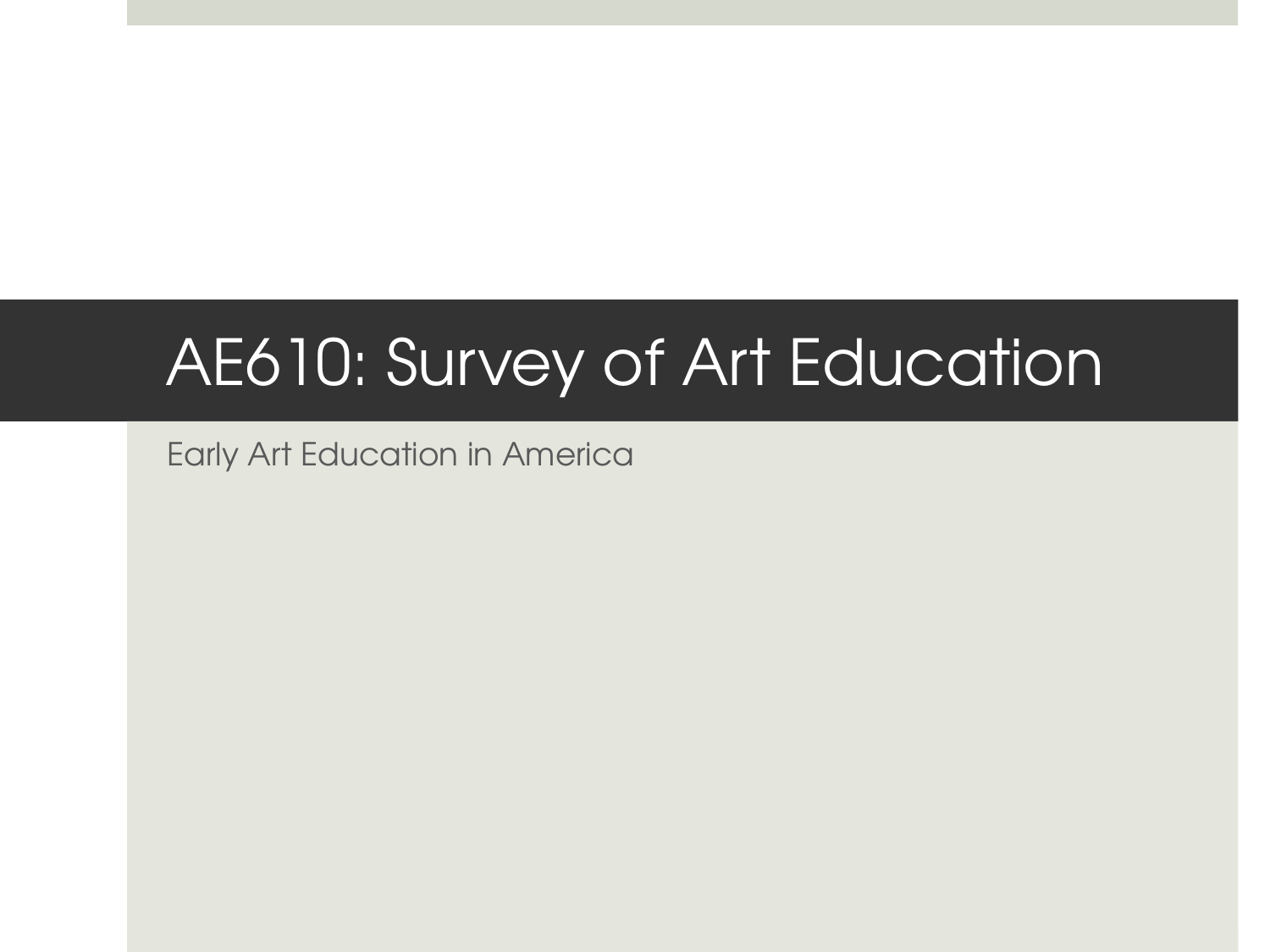

# AE610: Survey of Art Education
Early Art Education in America